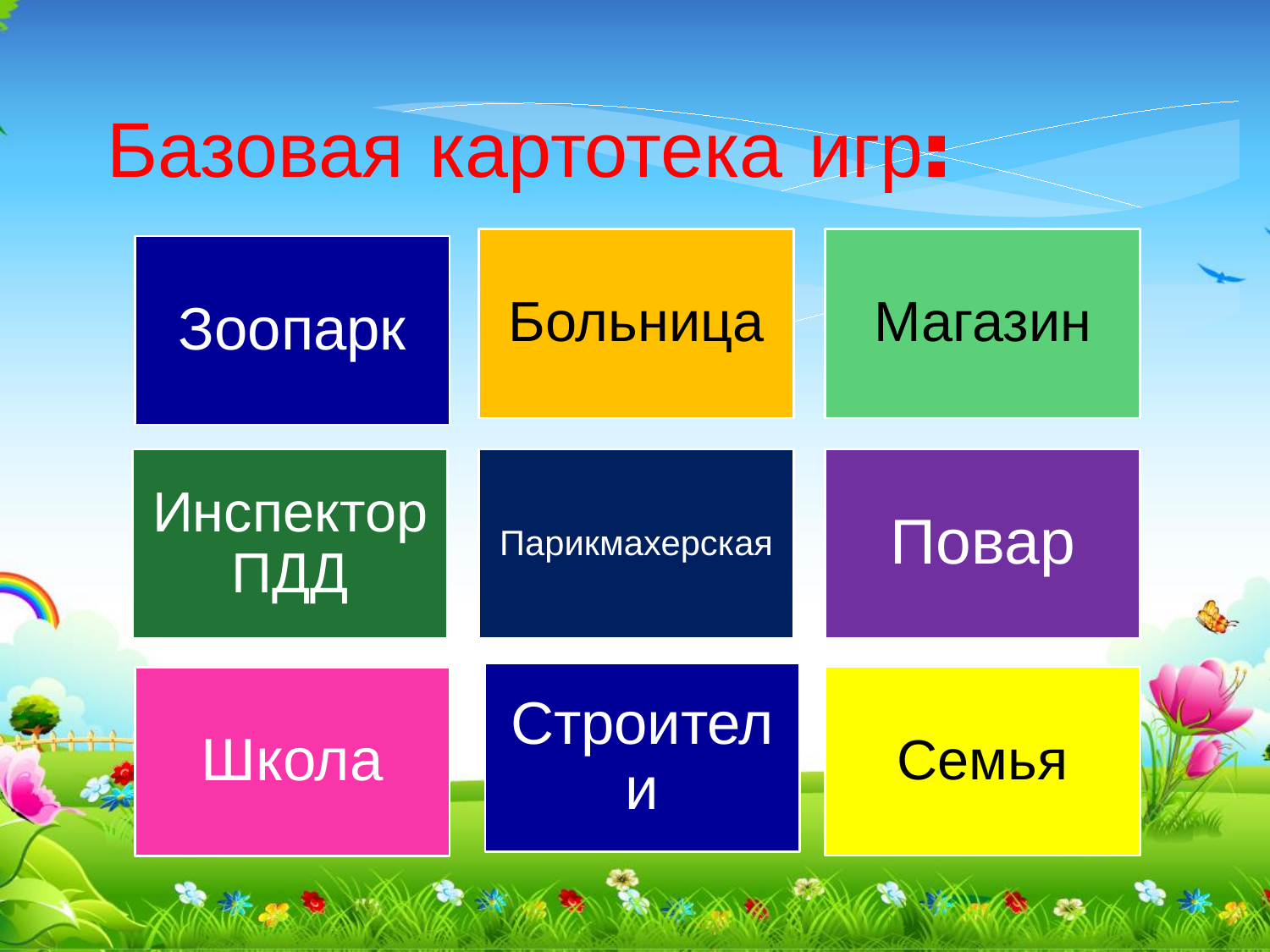

Базовая картотека игр:
Семья
Больница
Магазин
Инспектор ПДД
Парикмахерская
Повар
Школа
Строители
Зоопарк